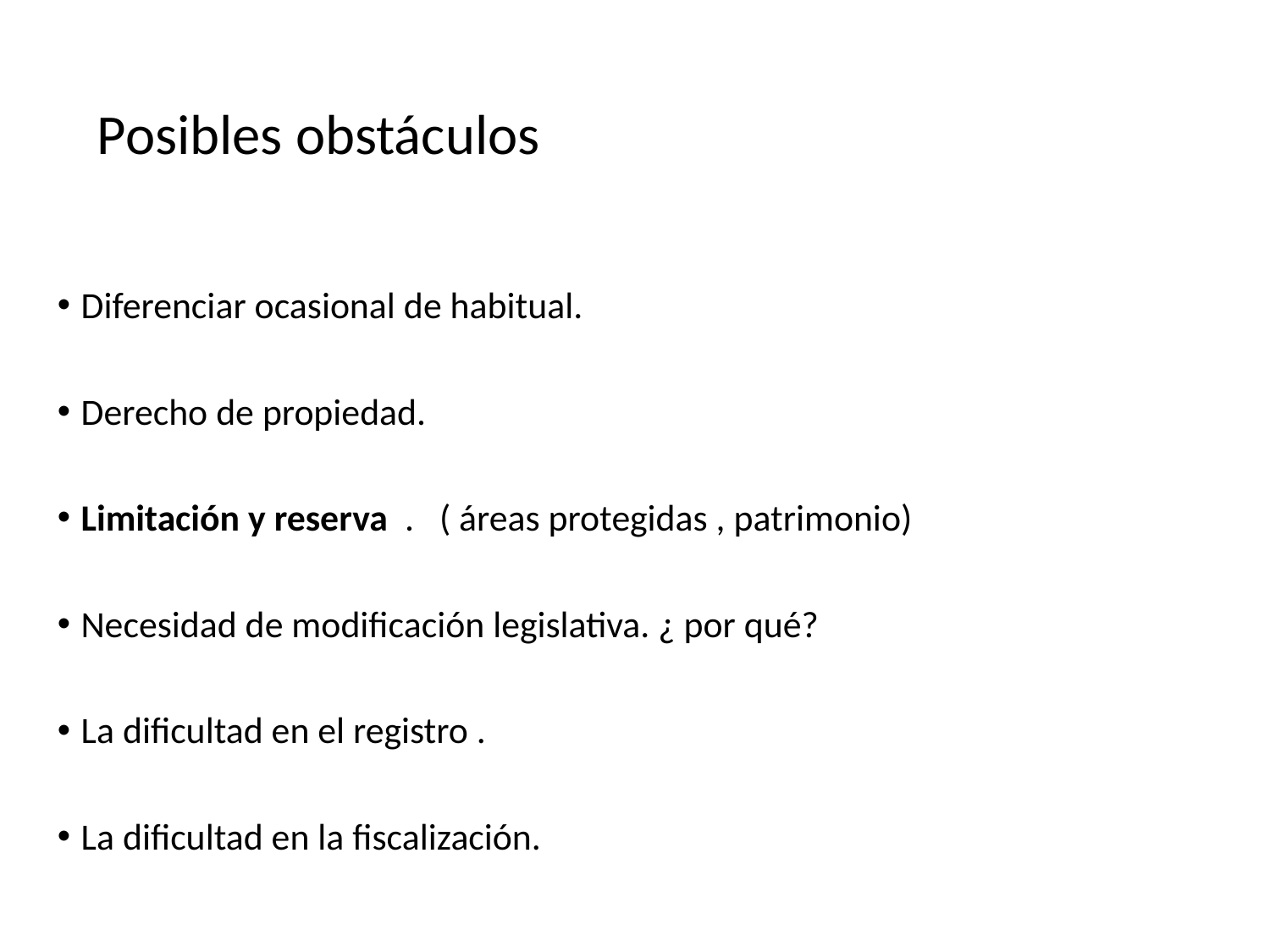

Posibles obstáculos

Diferenciar ocasional de habitual.

Derecho de propiedad.

Limitación y reserva  .   ( áreas protegidas , patrimonio)

Necesidad de modificación legislativa. ¿ por qué?

La dificultad en el registro .

La dificultad en la fiscalización.